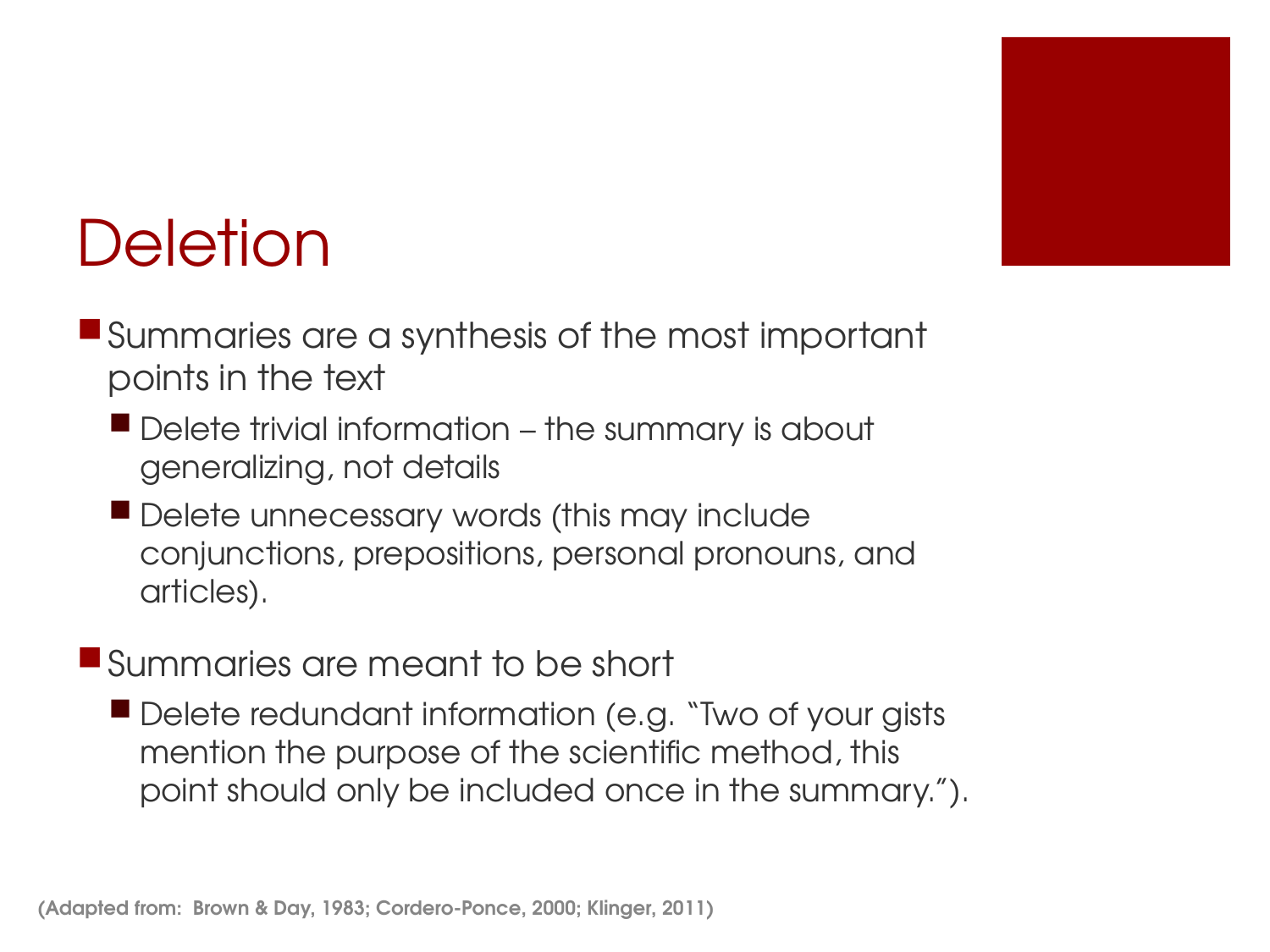

# Deletion
Summaries are a synthesis of the most important points in the text
Delete trivial information – the summary is about generalizing, not details
Delete unnecessary words (this may include conjunctions, prepositions, personal pronouns, and articles).
Summaries are meant to be short
Delete redundant information (e.g. “Two of your gists mention the purpose of the scientific method, this point should only be included once in the summary.”).
(Adapted from:  Brown & Day, 1983; Cordero-Ponce, 2000; Klinger, 2011)